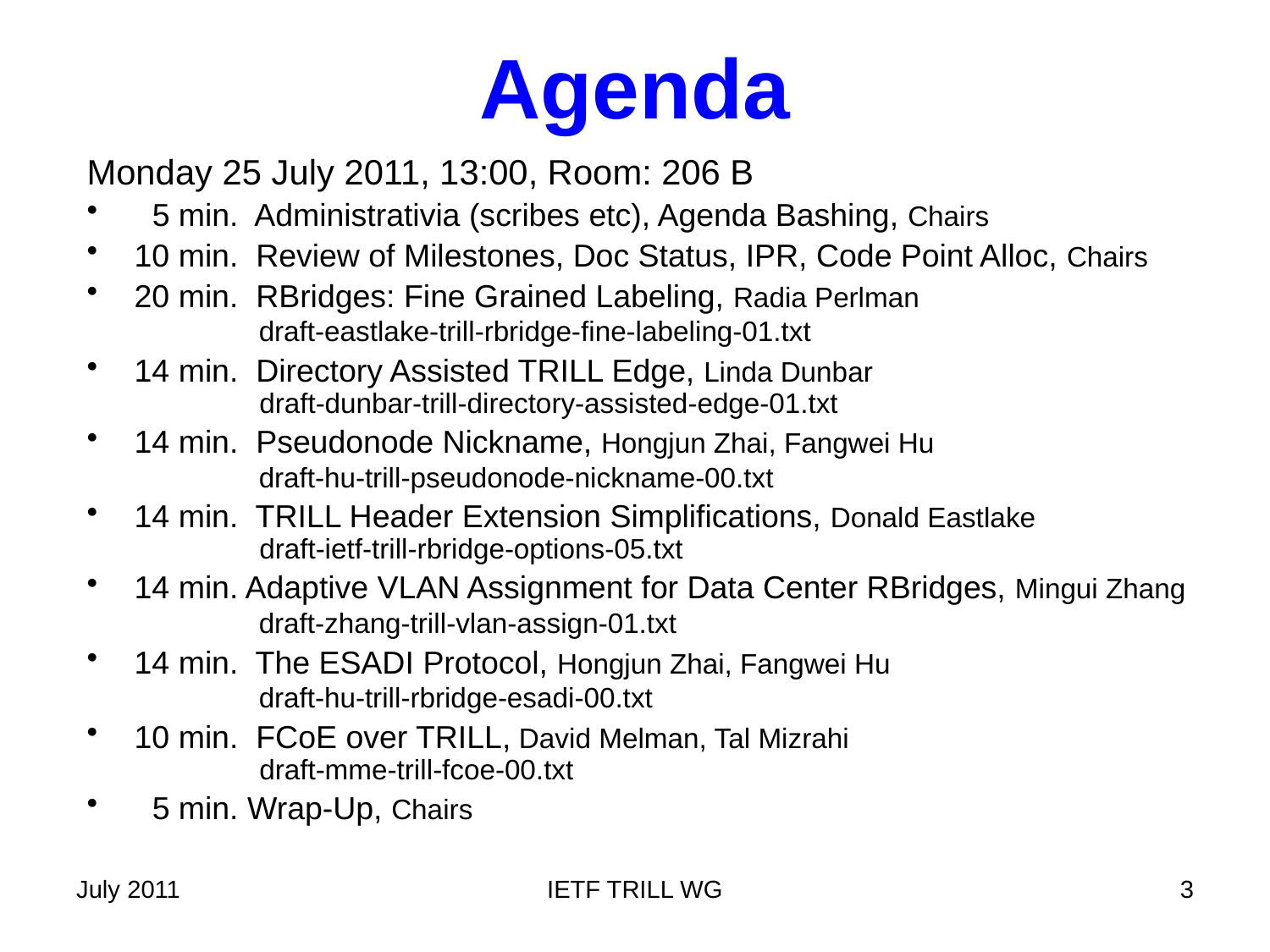

# Agenda
Monday 25 July 2011, 13:00, Room: 206 B
  5 min.  Administrativia (scribes etc), Agenda Bashing, Chairs
10 min.  Review of Milestones, Doc Status, IPR, Code Point Alloc, Chairs
20 min.  RBridges: Fine Grained Labeling, Radia Perlman
              draft-eastlake-trill-rbridge-fine-labeling-01.txt
14 min.  Directory Assisted TRILL Edge, Linda Dunbar
                draft-dunbar-trill-directory-assisted-edge-01.txt
14 min.  Pseudonode Nickname, Hongjun Zhai, Fangwei Hu
              draft-hu-trill-pseudonode-nickname-00.txt
14 min.  TRILL Header Extension Simplifications, Donald Eastlake
                draft-ietf-trill-rbridge-options-05.txt
14 min. Adaptive VLAN Assignment for Data Center RBridges, Mingui Zhang
              draft-zhang-trill-vlan-assign-01.txt
14 min.  The ESADI Protocol, Hongjun Zhai, Fangwei Hu
              draft-hu-trill-rbridge-esadi-00.txt
10 min.  FCoE over TRILL, David Melman, Tal Mizrahi
                draft-mme-trill-fcoe-00.txt
  5 min. Wrap-Up, Chairs

July 2011
IETF TRILL WG
3